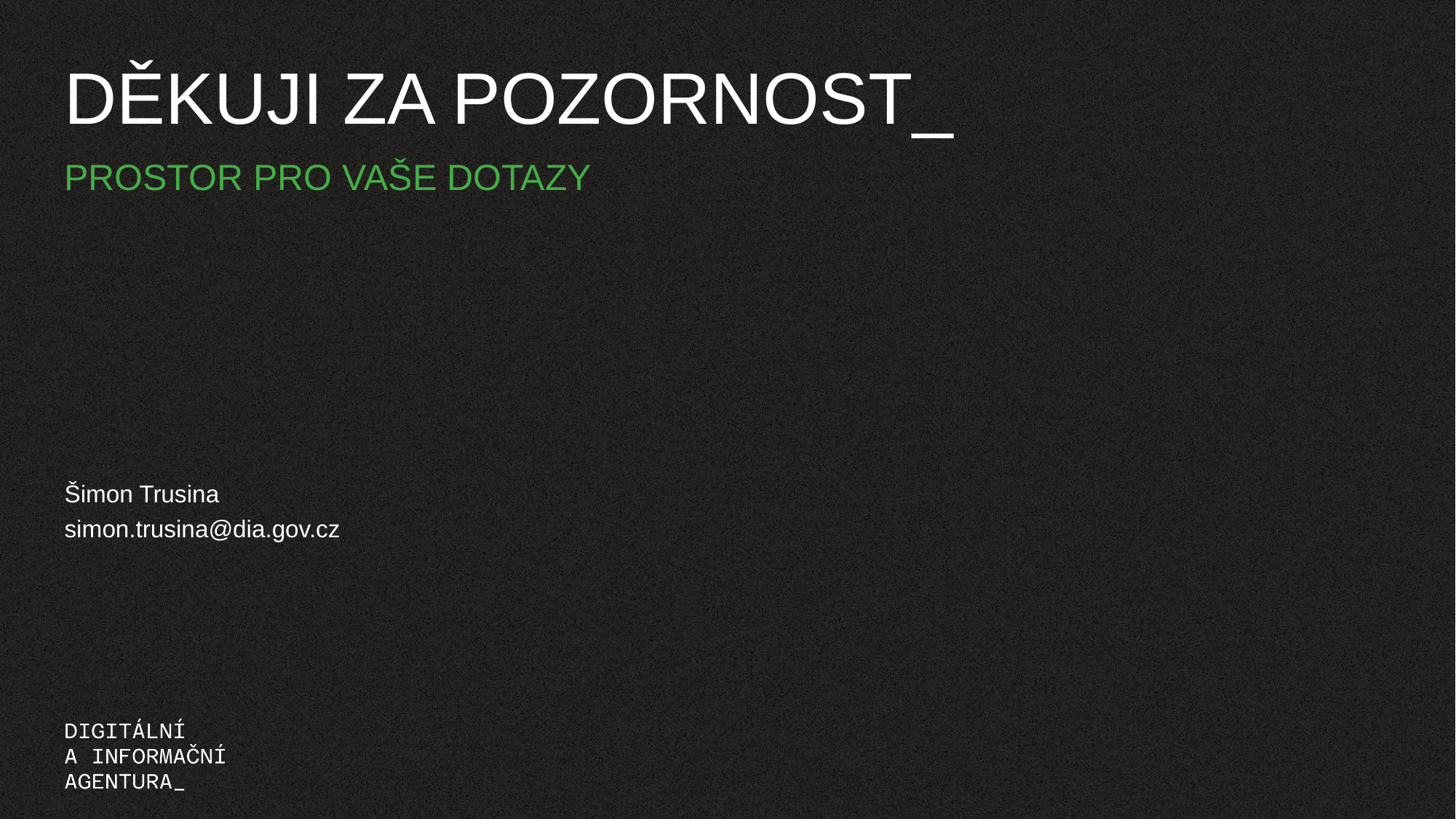

# Děkuji za pozornost_
Prostor pro vaše dotazy
Šimon Trusina
simon.trusina@dia.gov.cz